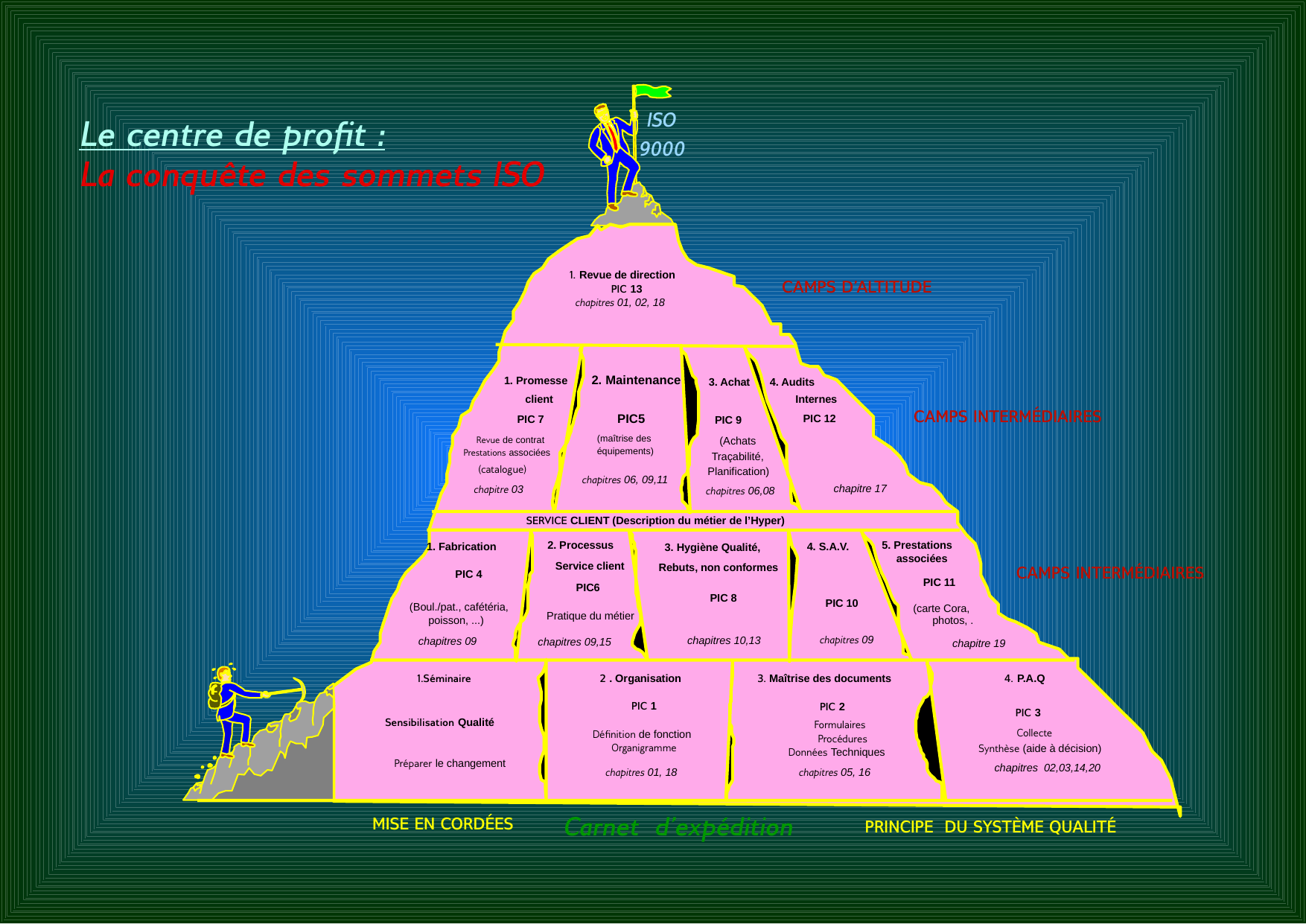

ISO

Le centre de profit :
La conquête des sommets ISO

9000

1. Revue de direction
CAMPS D’ALTITUDE

PIC 13
chapitres 01, 02, 18

   2. Maintenance
          1. Promesse
          4. Audits
   3. Achat
              Internes
            client
CAMPS INTERMÉDIAIRES
PIC5
PIC 12
         PIC 7
       PIC 9

          (maîtrise des
Revue de contrat
         (Achats

          équipements)
Prestations associées
     Traçabilité,

(catalogue)
      Planification)
chapitres 06, 09,11

                        chapitre 17
chapitre 03
chapitres 06,08

SERVICE CLIENT (Description du métier de l’Hyper)

   2. Processus
 5. Prestations
          1. Fabrication
 4. S.A.V.
     3. Hygiène Qualité,
      associées

  Service client
   Rebuts, non conformes
CAMPS INTERMÉDIAIRES
               PIC 4
           PIC 11

           PIC6

                PIC 8
     PIC 10
   (Boul./pat., cafétéria,
           (carte Cora,

   Pratique du métier
    poisson, ...)
                 photos, .
chapitres 09
 chapitres 09
       chapitres 10,13
  chapitres 09,15
             chapitre 19

1.Séminaire
2 . Organisation
3. Maîtrise des documents
4. P.A.Q

PIC 1
PIC 2

PIC 3

Sensibilisation Qualité
Formulaires

Collecte
Définition de fonction
Procédures

Organigramme
Synthèse (aide à décision)

Données Techniques

Préparer le changement
     chapitres  02,03,14,20

chapitres 05, 16

chapitres 01, 18

Carnet  d’expédition
MISE EN CORDÉES
PRINCIPE  DU SYSTÈME QUALITÉ